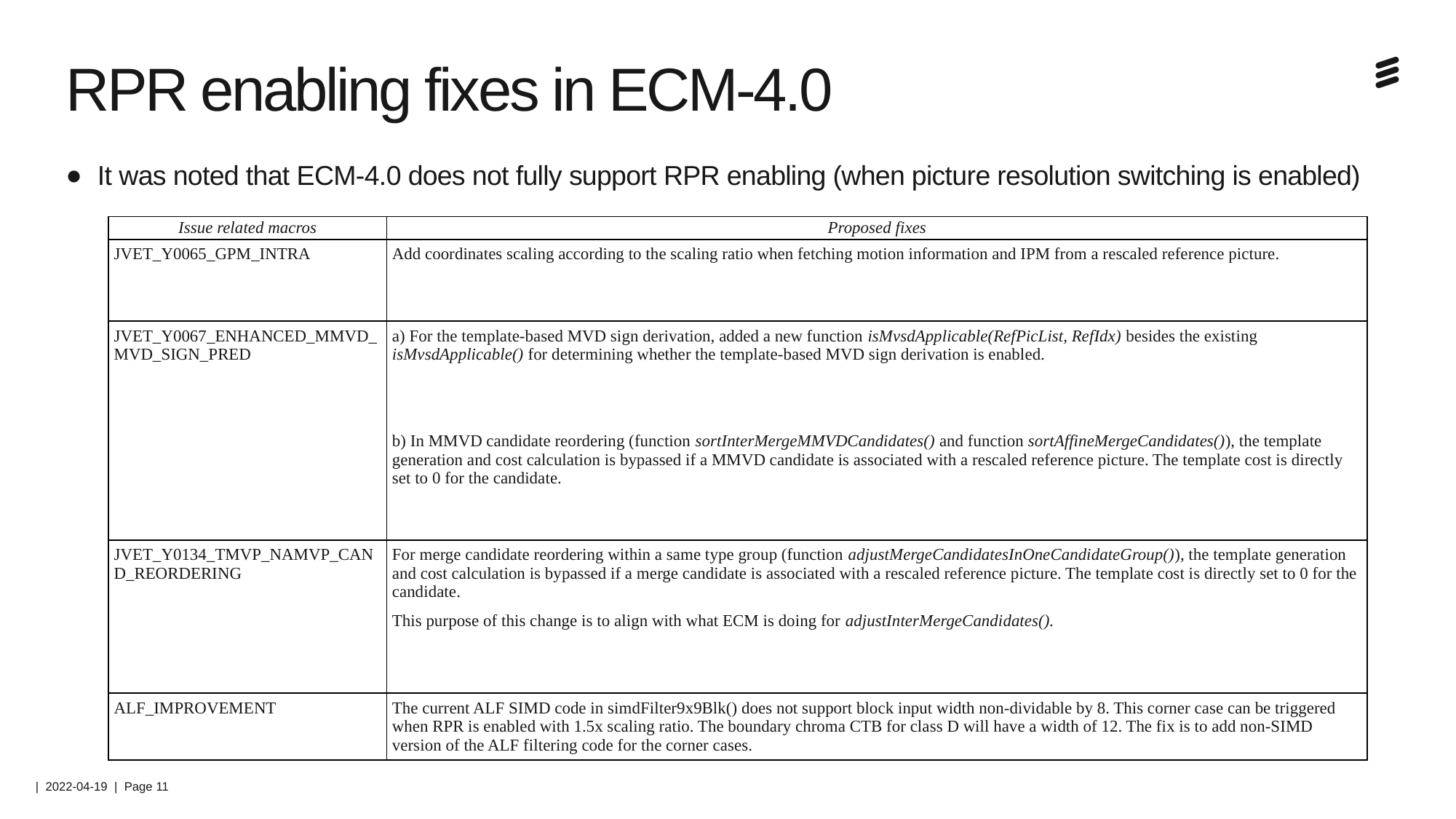

# RPR enabling fixes in ECM-4.0
It was noted that ECM-4.0 does not fully support RPR enabling (when picture resolution switching is enabled)

| Issue related macros | Proposed fixes |
| --- | --- |
| JVET\_Y0065\_GPM\_INTRA | Add coordinates scaling according to the scaling ratio when fetching motion information and IPM from a rescaled reference picture. |
| JVET\_Y0067\_ENHANCED\_MMVD\_MVD\_SIGN\_PRED | a) For the template-based MVD sign derivation, added a new function isMvsdApplicable(RefPicList, RefIdx) besides the existing isMvsdApplicable() for determining whether the template-based MVD sign derivation is enabled. b) In MMVD candidate reordering (function sortInterMergeMMVDCandidates() and function sortAffineMergeCandidates()), the template generation and cost calculation is bypassed if a MMVD candidate is associated with a rescaled reference picture. The template cost is directly set to 0 for the candidate. |
| JVET\_Y0134\_TMVP\_NAMVP\_CAND\_REORDERING | For merge candidate reordering within a same type group (function adjustMergeCandidatesInOneCandidateGroup()), the template generation and cost calculation is bypassed if a merge candidate is associated with a rescaled reference picture. The template cost is directly set to 0 for the candidate. This purpose of this change is to align with what ECM is doing for adjustInterMergeCandidates(). |
| ALF\_IMPROVEMENT | The current ALF SIMD code in simdFilter9x9Blk() does not support block input width non-dividable by 8. This corner case can be triggered when RPR is enabled with 1.5x scaling ratio. The boundary chroma CTB for class D will have a width of 12. The fix is to add non-SIMD version of the ALF filtering code for the corner cases. |